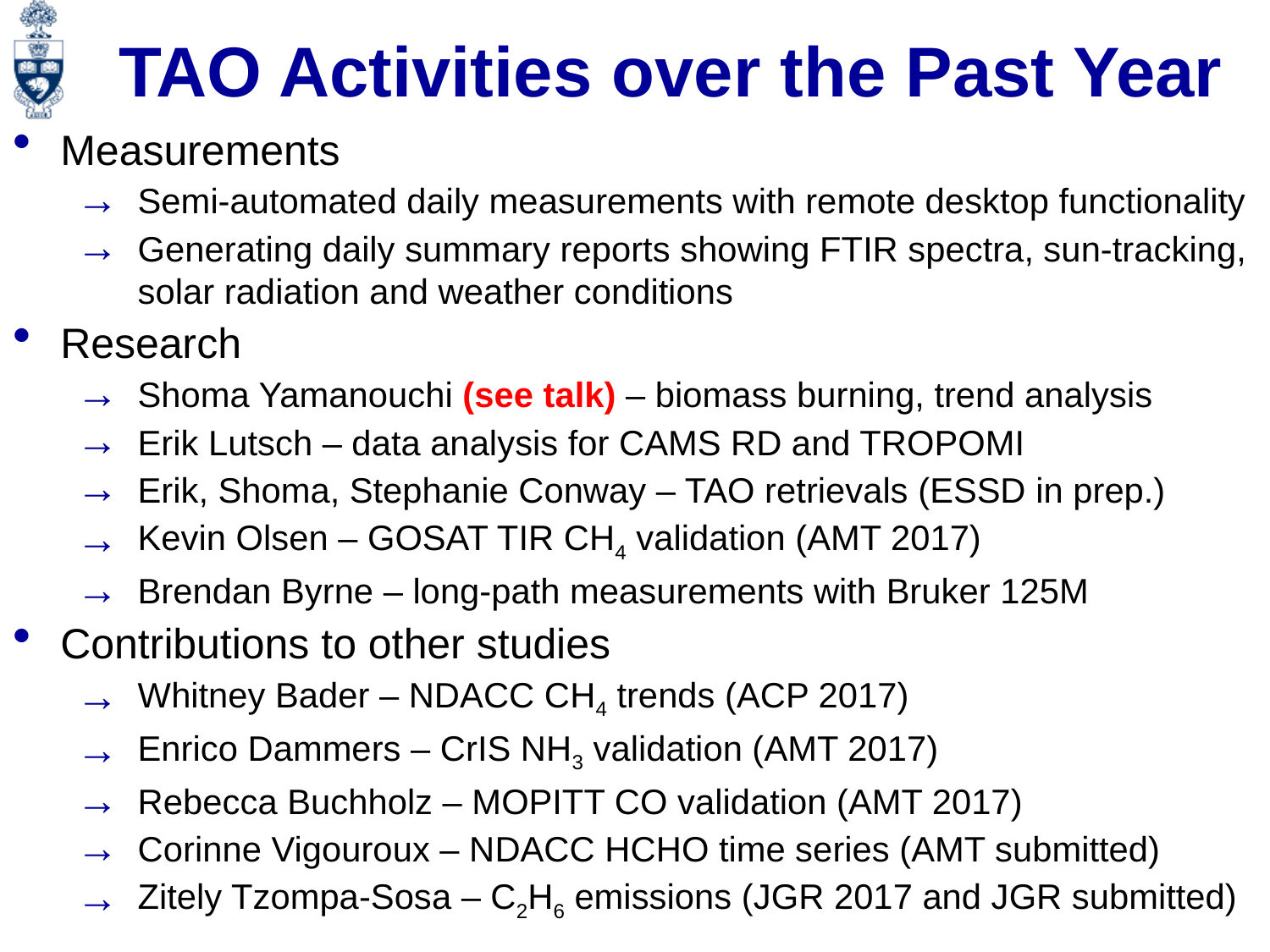

# TAO Activities over the Past Year
Measurements
Semi-automated daily measurements with remote desktop functionality
Generating daily summary reports showing FTIR spectra, sun-tracking, solar radiation and weather conditions
Research
Shoma Yamanouchi (see talk) – biomass burning, trend analysis
Erik Lutsch – data analysis for CAMS RD and TROPOMI
Erik, Shoma, Stephanie Conway – TAO retrievals (ESSD in prep.)
Kevin Olsen – GOSAT TIR CH4 validation (AMT 2017)
Brendan Byrne – long-path measurements with Bruker 125M
Contributions to other studies
Whitney Bader – NDACC CH4 trends (ACP 2017)
Enrico Dammers – CrIS NH3 validation (AMT 2017)
Rebecca Buchholz – MOPITT CO validation (AMT 2017)
Corinne Vigouroux – NDACC HCHO time series (AMT submitted)
Zitely Tzompa-Sosa – C2H6 emissions (JGR 2017 and JGR submitted)